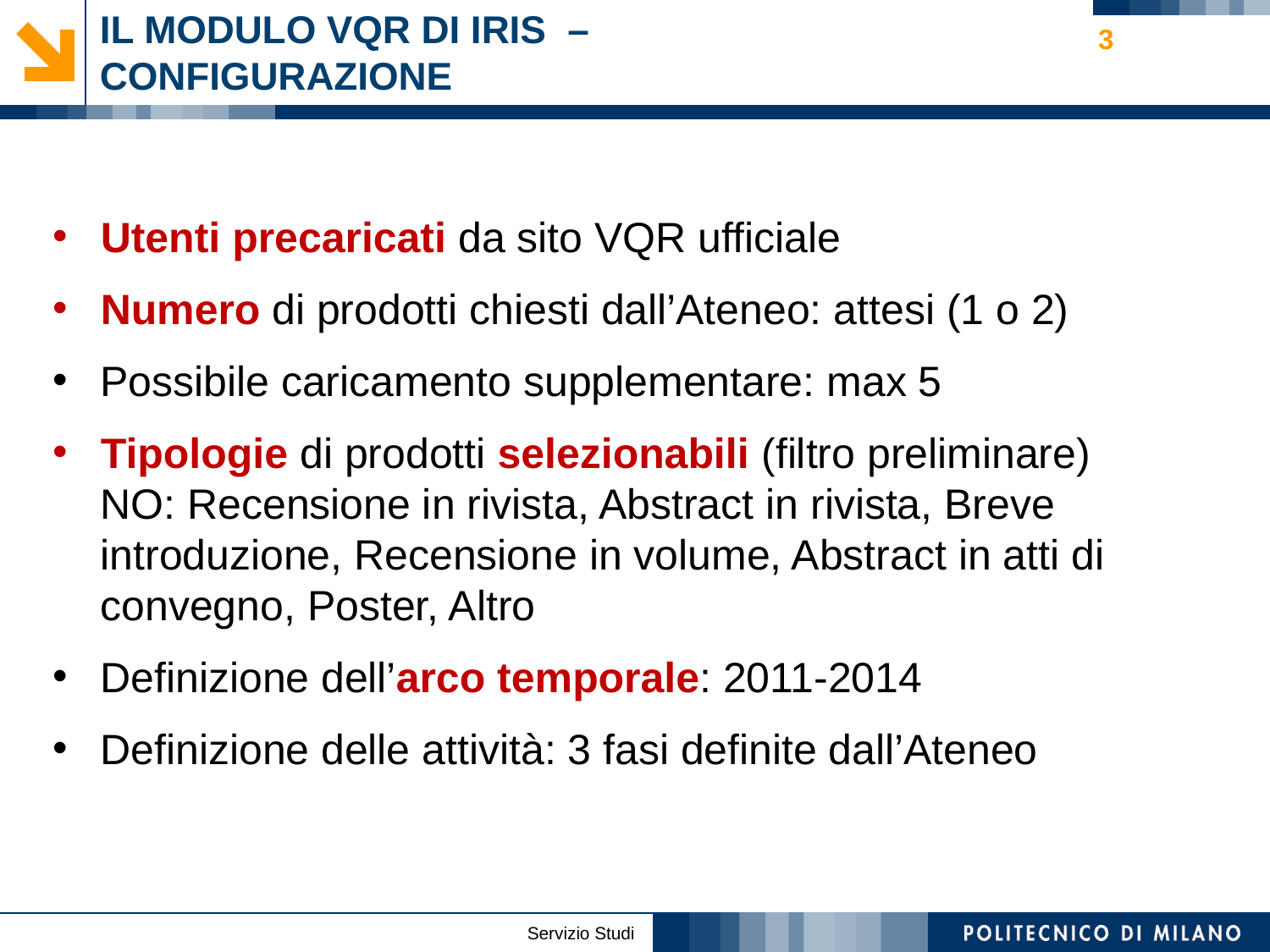

# Il modulo VQR di IRIS  – Configurazione
3
Utenti precaricati da sito VQR ufficiale
Numero di prodotti chiesti dall’Ateneo: attesi (1 o 2)
Possibile caricamento supplementare: max 5
Tipologie di prodotti selezionabili (filtro preliminare)    NO: Recensione in rivista, Abstract in rivista, Breve introduzione, Recensione in volume, Abstract in atti di convegno, Poster, Altro
Definizione dell’arco temporale: 2011-2014
Definizione delle attività: 3 fasi definite dall’Ateneo